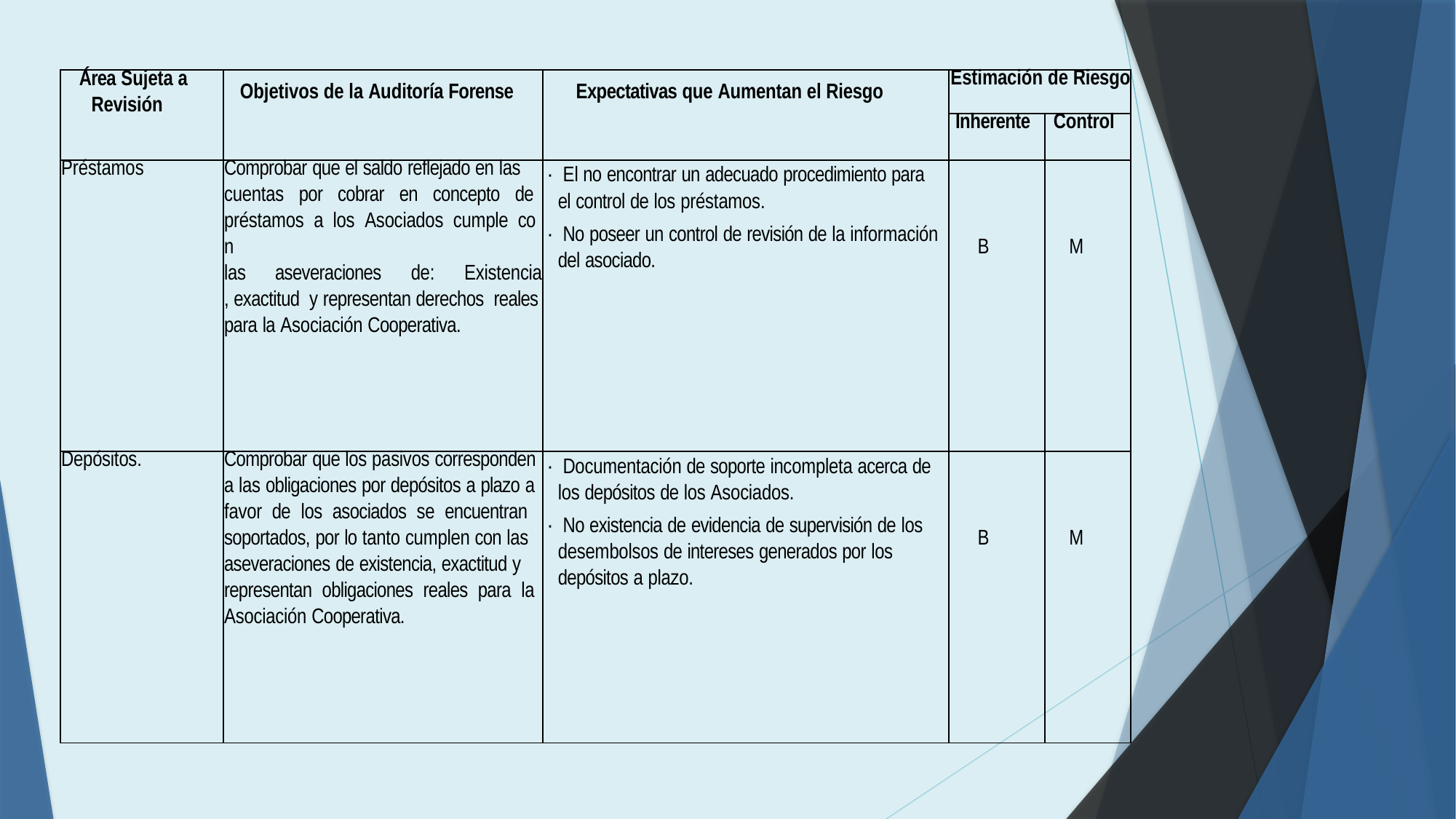

| Área Sujeta a Revisión | Objetivos de la Auditoría Forense | Expectativas que Aumentan el Riesgo | Estimación de Riesgo |  |
| --- | --- | --- | --- | --- |
|  |  |  | Inherente | Control |
| Préstamos | Comprobar que el saldo reflejado en las cuentas   por   cobrar   en   concepto   de préstamos  a  los  Asociados  cumple  con las      aseveraciones      de:      Existencia, exactitud  y representan derechos  reales para la Asociación Cooperativa. | ·  El no encontrar un adecuado procedimiento para el control de los préstamos. ·  No poseer un control de revisión de la información del asociado. | B | M |
| Depósitos. | Comprobar que los pasivos corresponden a las obligaciones por depósitos a plazo a favor  de  los  asociados  se  encuentran soportados, por lo tanto cumplen con las aseveraciones de existencia, exactitud y representan  obligaciones  reales  para  la Asociación Cooperativa. | ·  Documentación de soporte incompleta acerca de los depósitos de los Asociados. ·  No existencia de evidencia de supervisión de los desembolsos de intereses generados por los depósitos a plazo. | B | M |